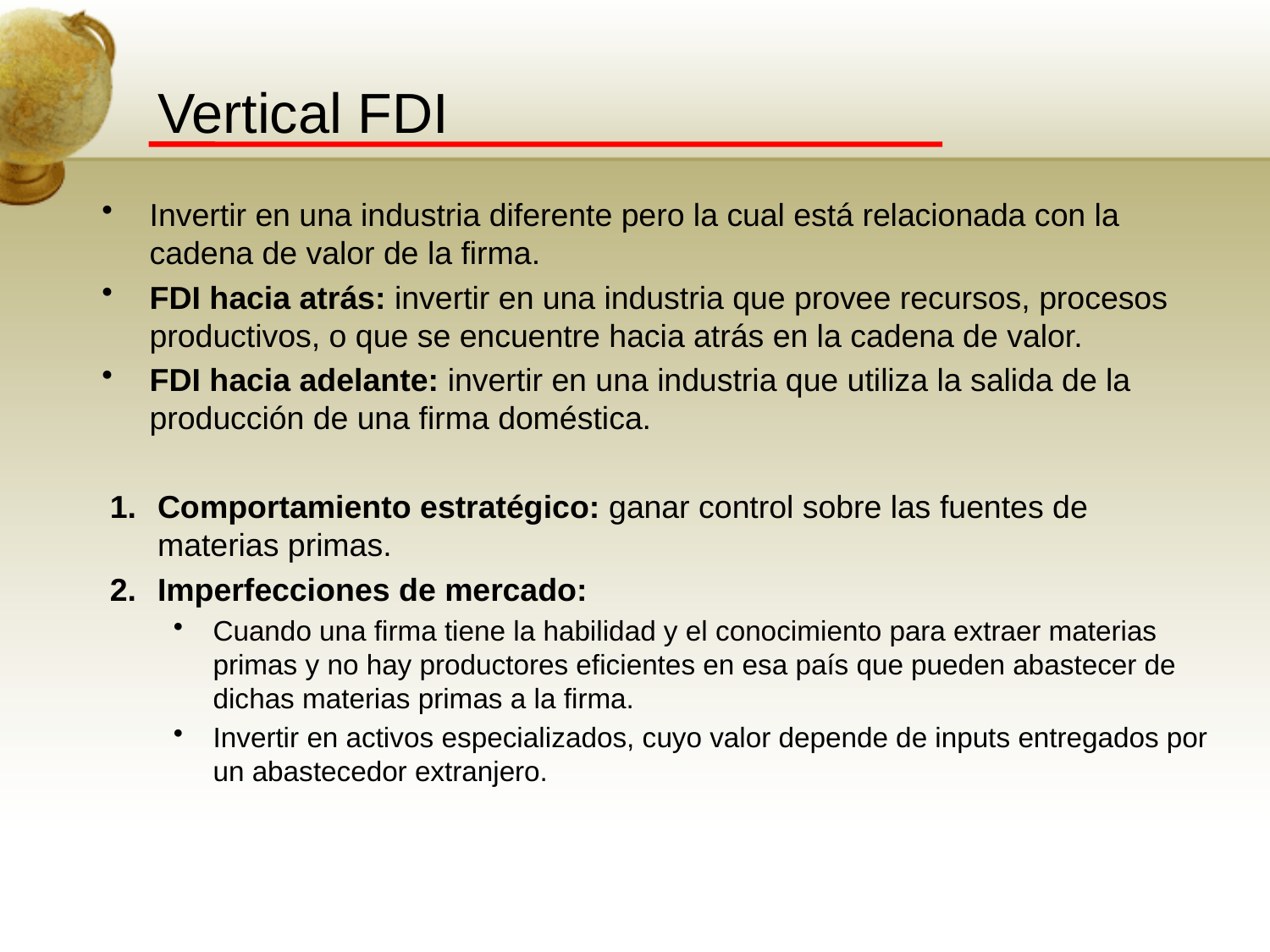

# Vertical FDI

Invertir en una industria diferente pero la cual está relacionada con la cadena de valor de la firma.
FDI hacia atrás: invertir en una industria que provee recursos, procesos productivos, o que se encuentre hacia atrás en la cadena de valor.
FDI hacia adelante: invertir en una industria que utiliza la salida de la producción de una firma doméstica.

Comportamiento estratégico: ganar control sobre las fuentes de materias primas.
Imperfecciones de mercado:
Cuando una firma tiene la habilidad y el conocimiento para extraer materias primas y no hay productores eficientes en esa país que pueden abastecer de dichas materias primas a la firma.
Invertir en activos especializados, cuyo valor depende de inputs entregados por un abastecedor extranjero.